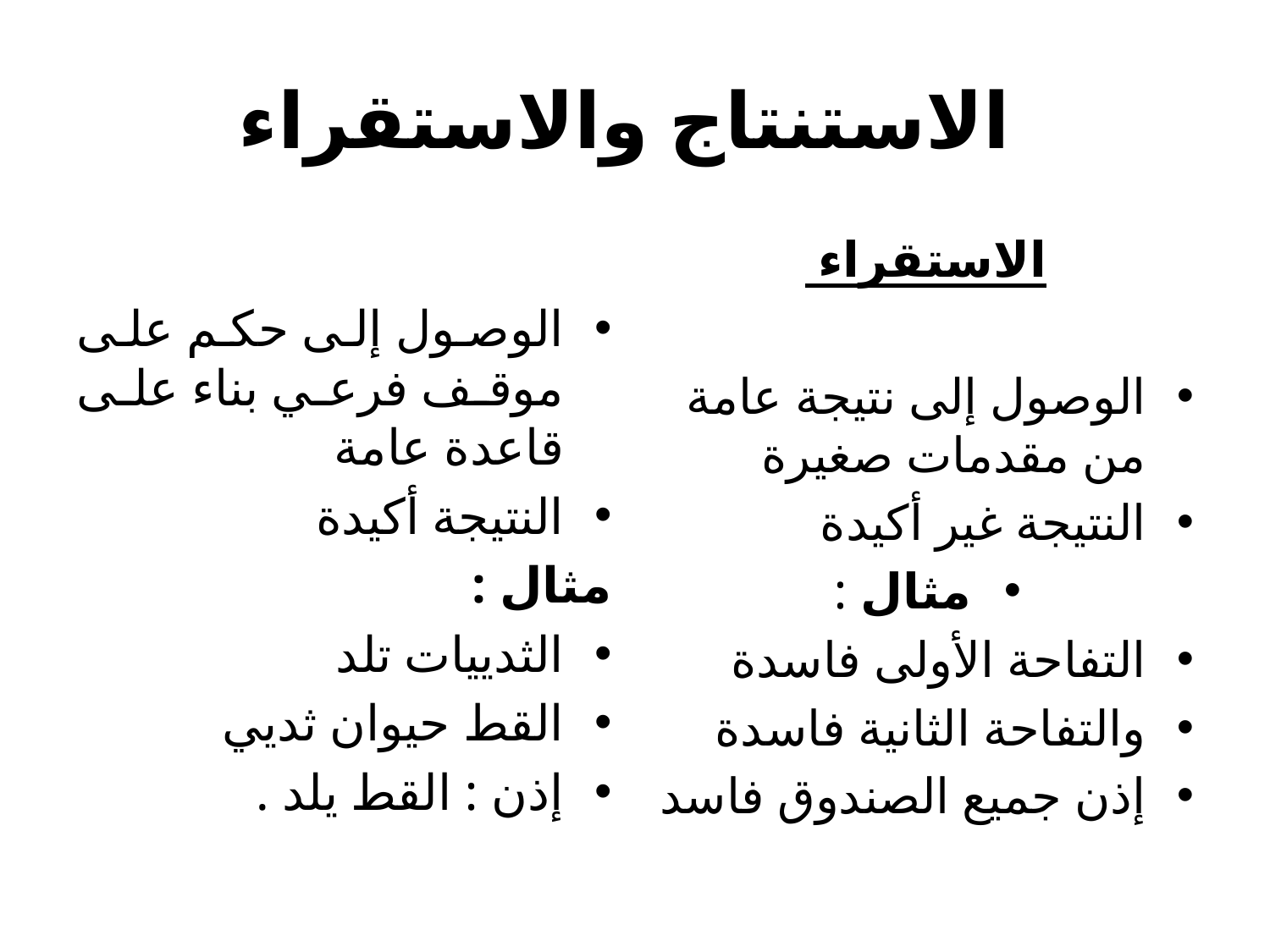

# الاستنتاج والاستقراء

الوصول إلى حكم على موقف فرعي بناء على قاعدة عامة
النتيجة أكيدة
مثال :
الثدييات تلد
القط حيوان ثديي
إذن : القط يلد .
الاستقراء

الوصول إلى نتيجة عامة من مقدمات صغيرة
النتيجة غير أكيدة
مثال :
التفاحة الأولى فاسدة
والتفاحة الثانية فاسدة
إذن جميع الصندوق فاسد